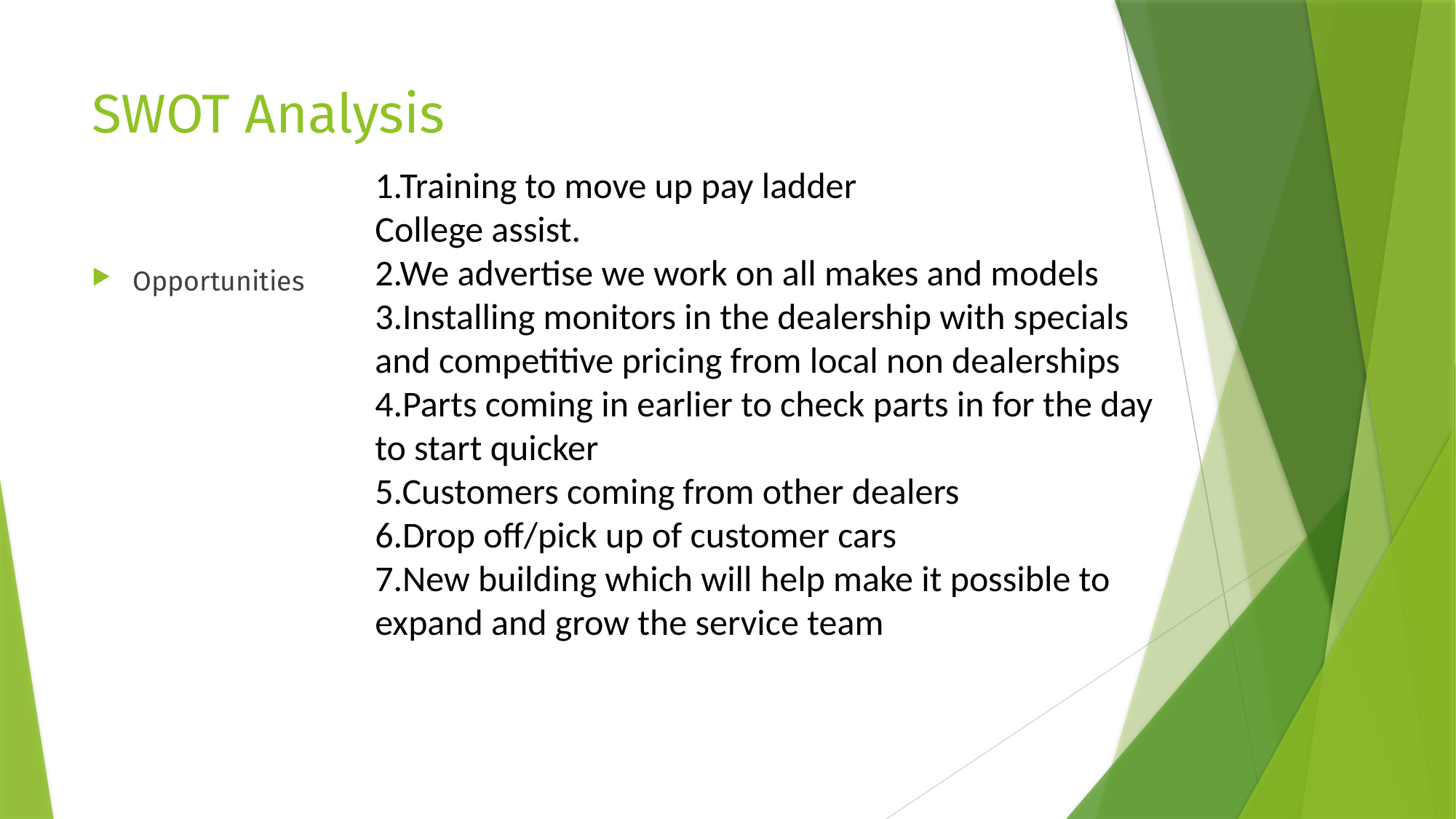

# SWOT Analysis
1.Training to move up pay ladder
College assist.
2.We advertise we work on all makes and models
3.Installing monitors in the dealership with specials and competitive pricing from local non dealerships
4.Parts coming in earlier to check parts in for the day to start quicker
5.Customers coming from other dealers
6.Drop off/pick up of customer cars
7.New building which will help make it possible to expand and grow the service team
Opportunities